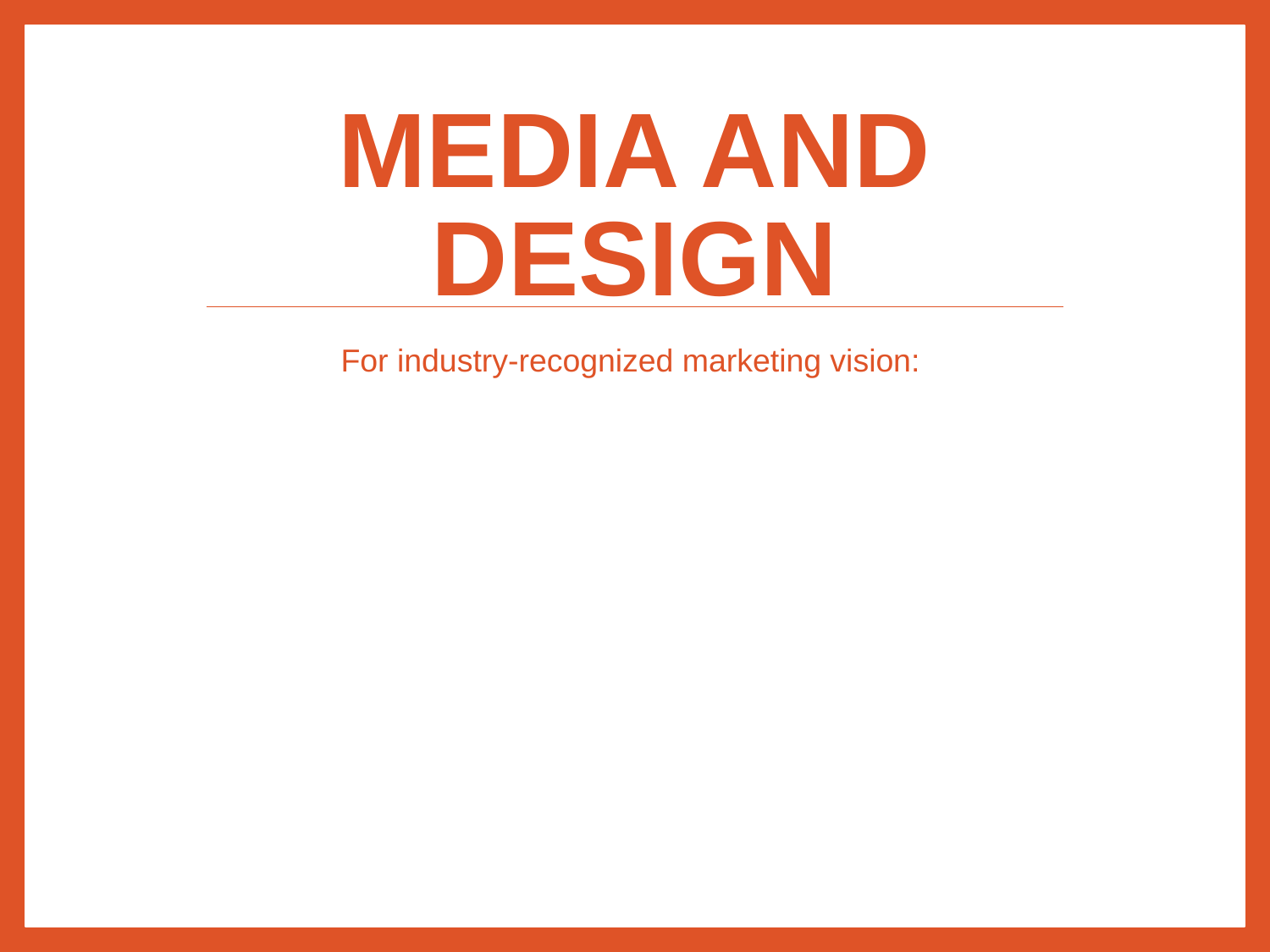

# Media and design
For industry-recognized marketing vision: